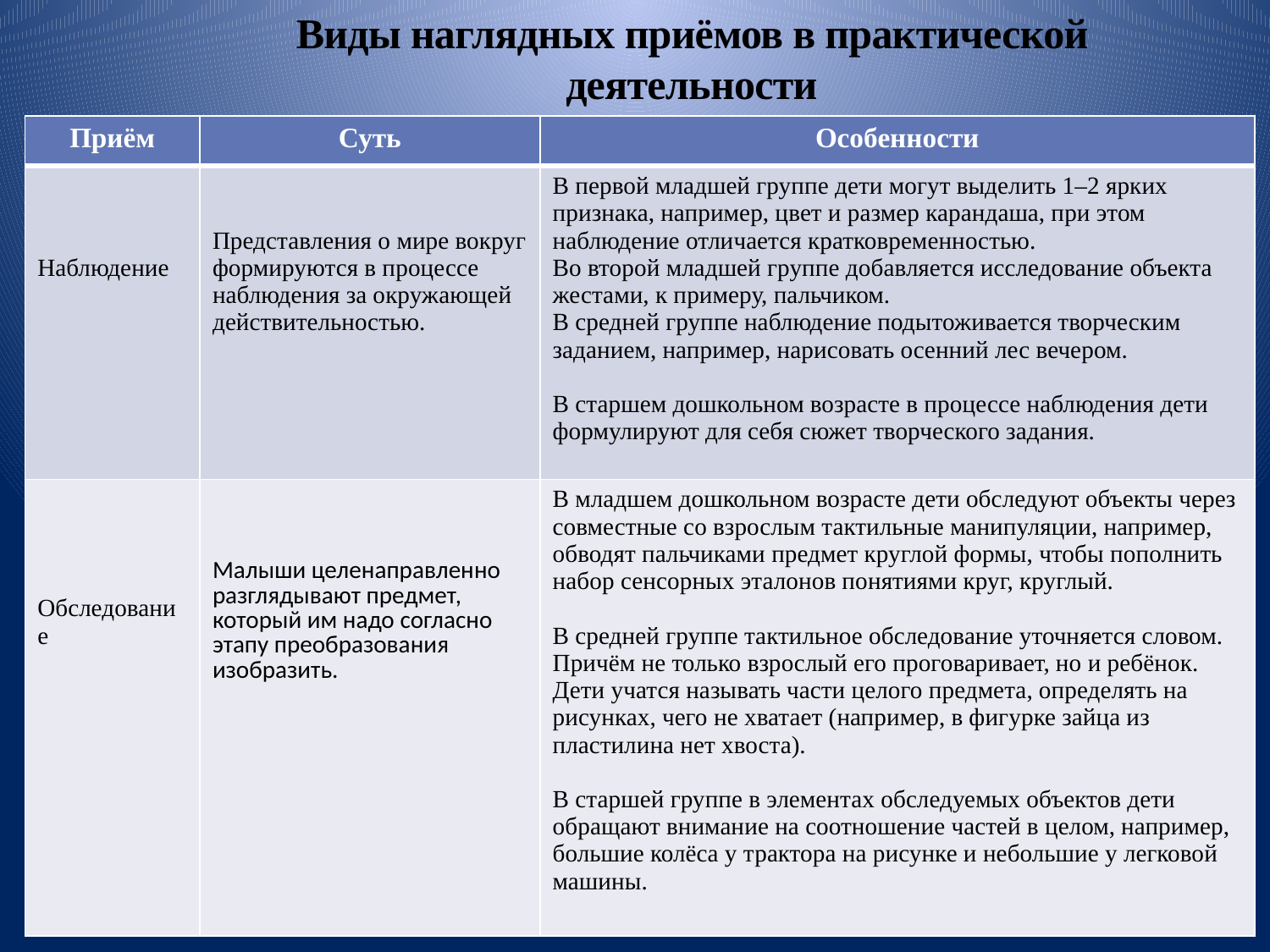

Виды наглядных приёмов в практической деятельности
| Приём | Суть | Особенности |
| --- | --- | --- |
| Наблюдение | Представления о мире вокруг формируются в процессе наблюдения за окружающей действительностью. | В первой младшей группе дети могут выделить 1–2 ярких признака, например, цвет и размер карандаша, при этом наблюдение отличается кратковременностью. Во второй младшей группе добавляется исследование объекта жестами, к примеру, пальчиком. В средней группе наблюдение подытоживается творческим заданием, например, нарисовать осенний лес вечером. В старшем дошкольном возрасте в процессе наблюдения дети формулируют для себя сюжет творческого задания. |
| Обследование | Малыши целенаправленно разглядывают предмет, который им надо согласно этапу преобразования изобразить. | В младшем дошкольном возрасте дети обследуют объекты через совместные со взрослым тактильные манипуляции, например, обводят пальчиками предмет круглой формы, чтобы пополнить набор сенсорных эталонов понятиями круг, круглый. В средней группе тактильное обследование уточняется словом. Причём не только взрослый его проговаривает, но и ребёнок. Дети учатся называть части целого предмета, определять на рисунках, чего не хватает (например, в фигурке зайца из пластилина нет хвоста). В старшей группе в элементах обследуемых объектов дети обращают внимание на соотношение частей в целом, например, большие колёса у трактора на рисунке и небольшие у легковой машины. |